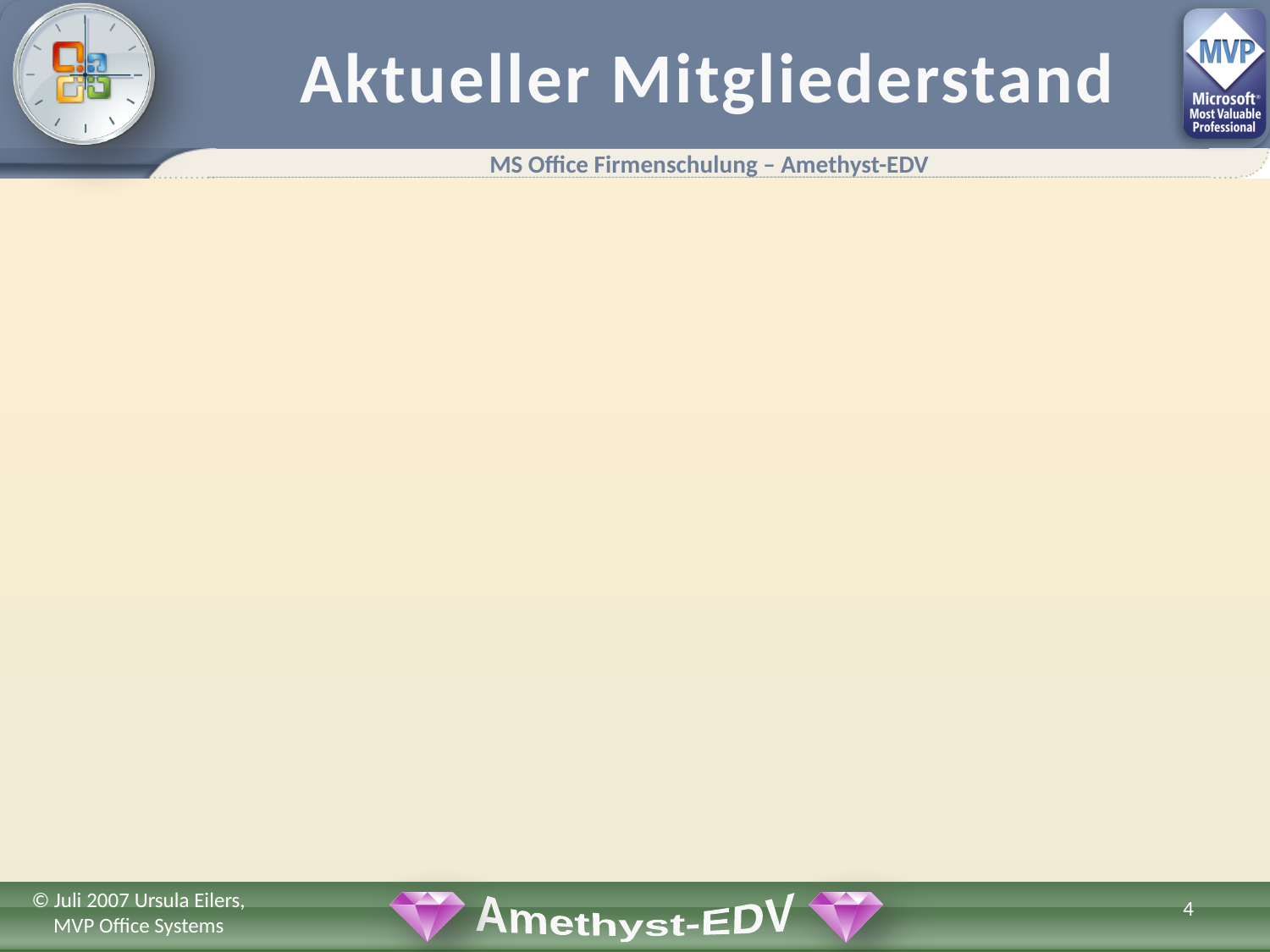

# Aktueller Mitgliederstand
4
© Juli 2007 Ursula Eilers, MVP Office Systems